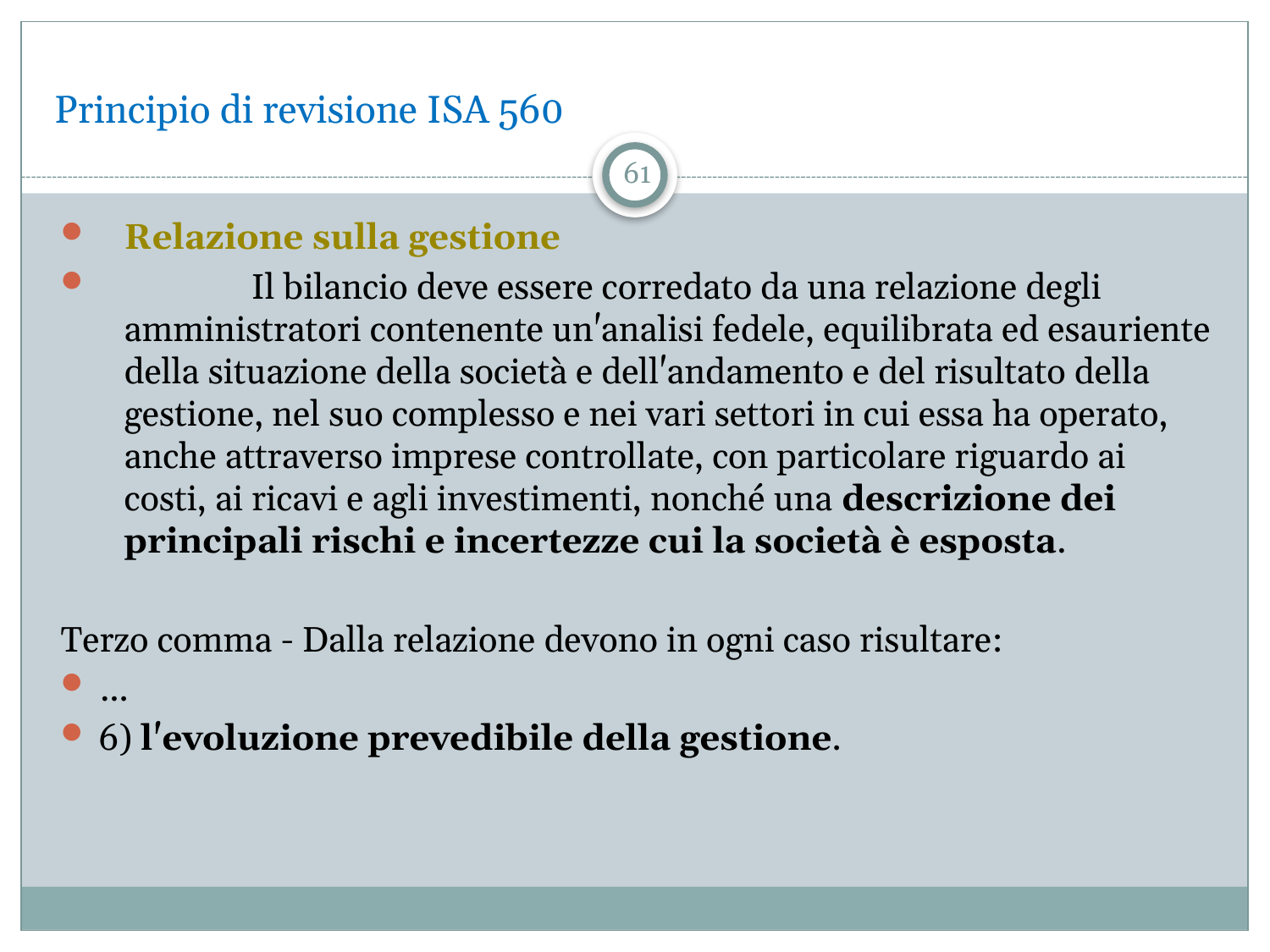

# Principio di revisione ISA 560
61
Relazione sulla gestione
	Il bilancio deve essere corredato da una relazione degli amministratori contenente un'analisi fedele, equilibrata ed esauriente della situazione della società e dell'andamento e del risultato della gestione, nel suo complesso e nei vari settori in cui essa ha operato, anche attraverso imprese controllate, con particolare riguardo ai costi, ai ricavi e agli investimenti, nonché una descrizione dei principali rischi e incertezze cui la società è esposta.

Terzo comma - Dalla relazione devono in ogni caso risultare:
…
6) l'evoluzione prevedibile della gestione.